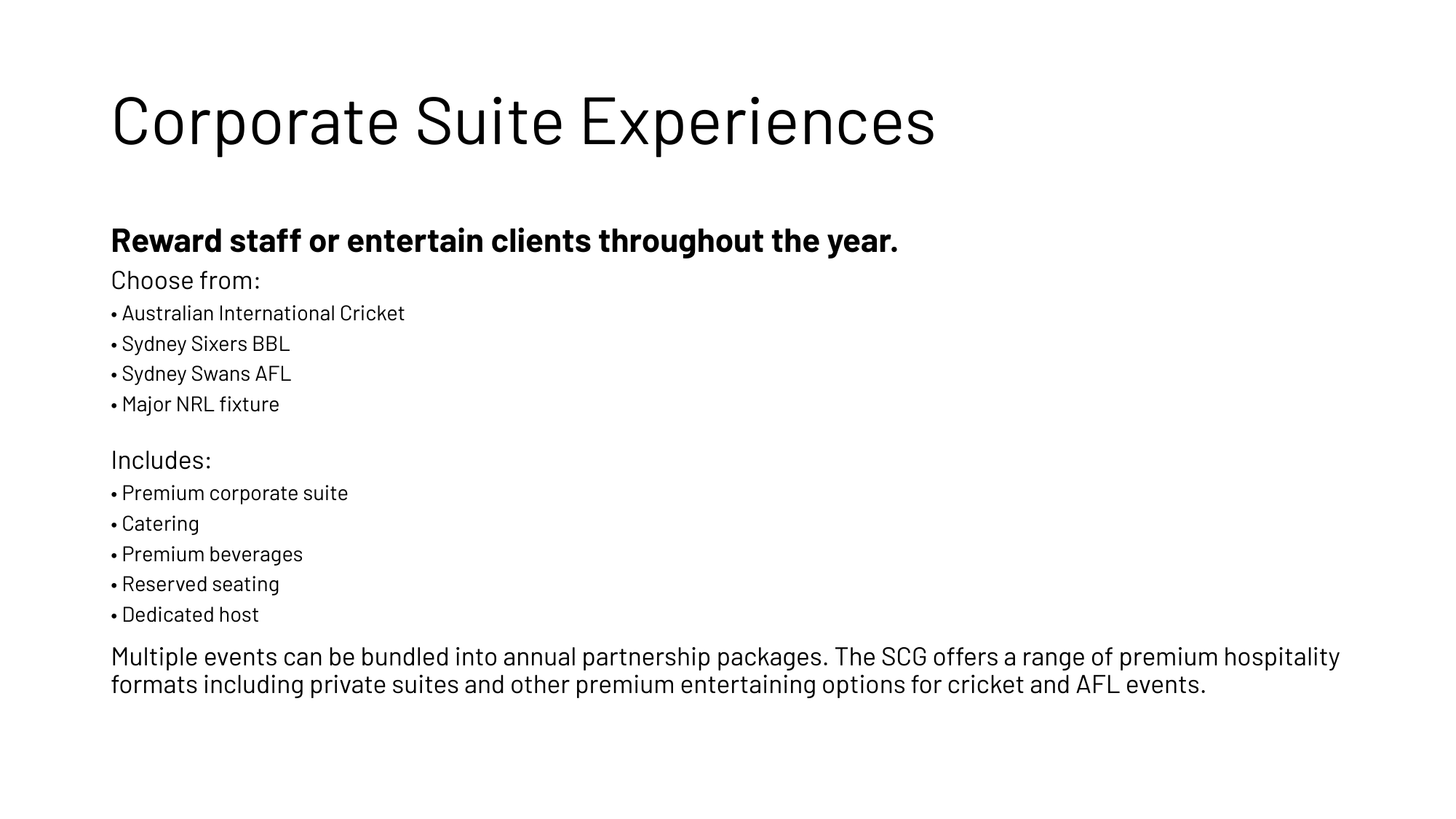

# Corporate Suite Experiences
Reward staff or entertain clients throughout the year.
Choose from:
• Australian International Cricket
• Sydney Sixers BBL
• Sydney Swans AFL
• Major NRL fixture

Includes:
• Premium corporate suite
• Catering
• Premium beverages
• Reserved seating
• Dedicated host

Multiple events can be bundled into annual partnership packages. The SCG offers a range of premium hospitality formats including private suites and other premium entertaining options for cricket and AFL events.